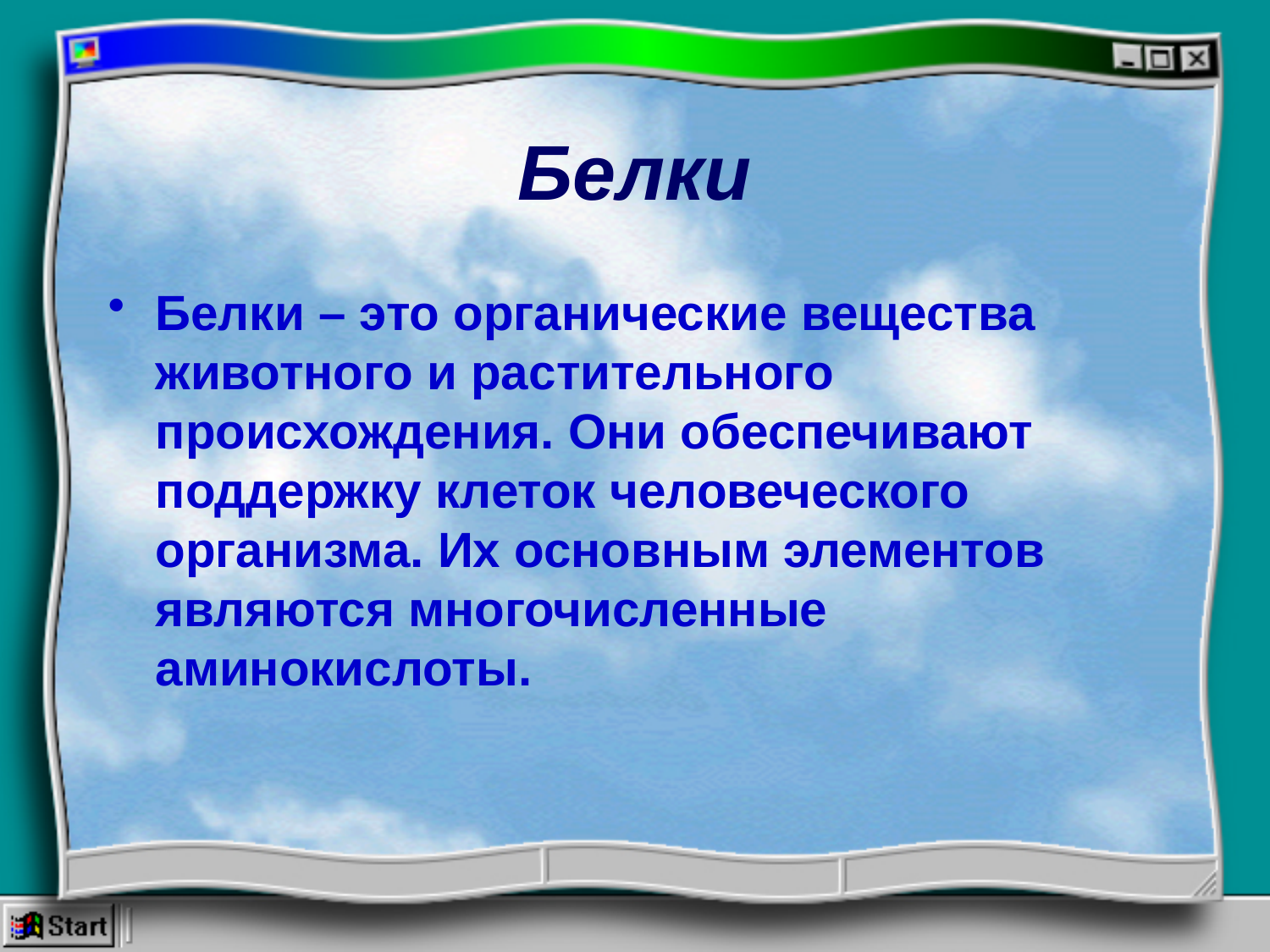

# Белки
Белки – это органические вещества животного и растительного происхождения. Они обеспечивают поддержку клеток человеческого организма. Их основным элементов являются многочисленные аминокислоты.